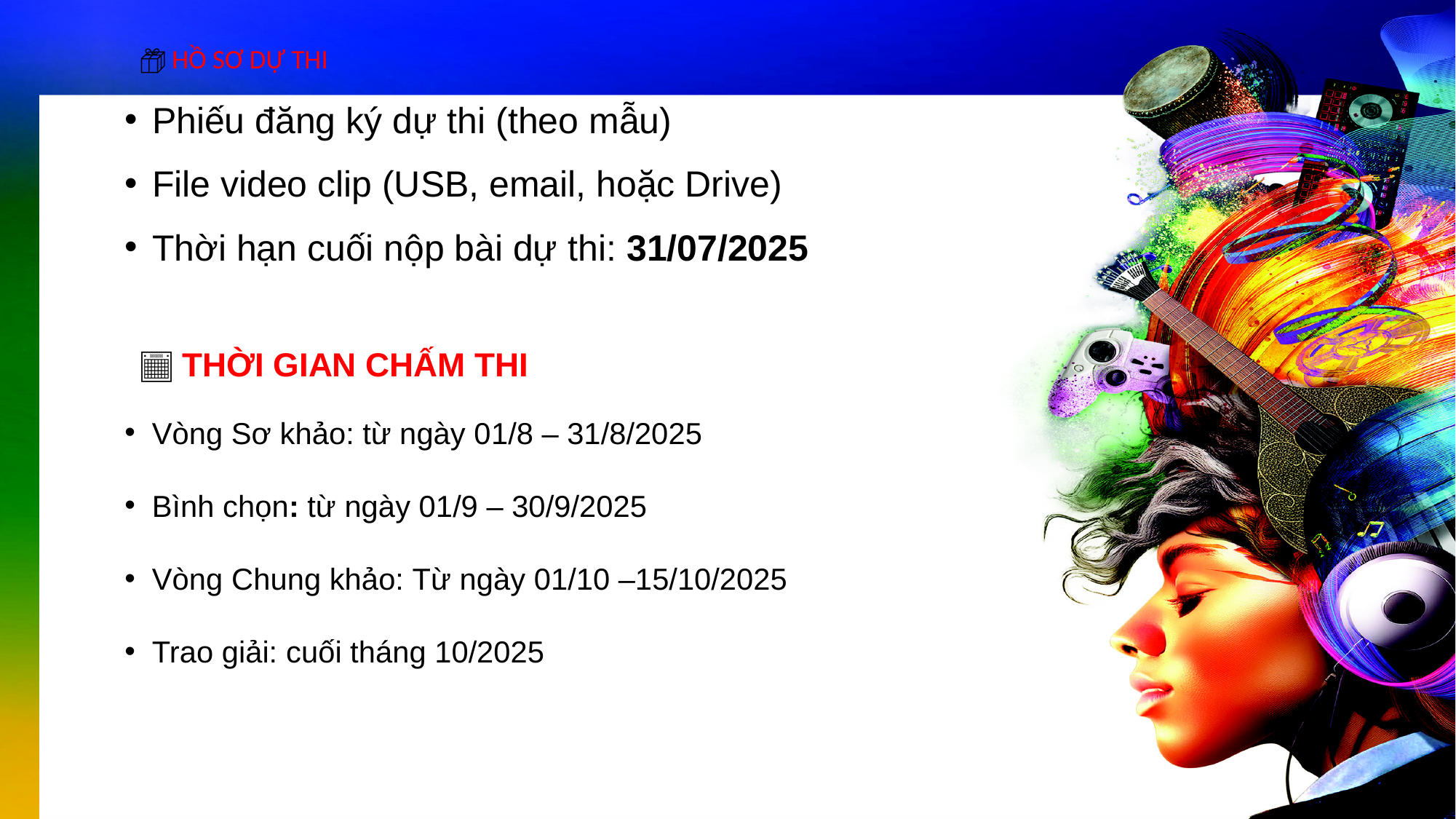

# 📦 HỒ SƠ DỰ THI
Phiếu đăng ký dự thi (theo mẫu)
File video clip (USB, email, hoặc Drive)
Thời hạn cuối nộp bài dự thi: 31/07/2025

📅 THỜI GIAN CHẤM THI

Vòng Sơ khảo: từ ngày 01/8 – 31/8/2025
Bình chọn: từ ngày 01/9 – 30/9/2025
Vòng Chung khảo: Từ ngày 01/10 –15/10/2025
Trao giải: cuối tháng 10/2025